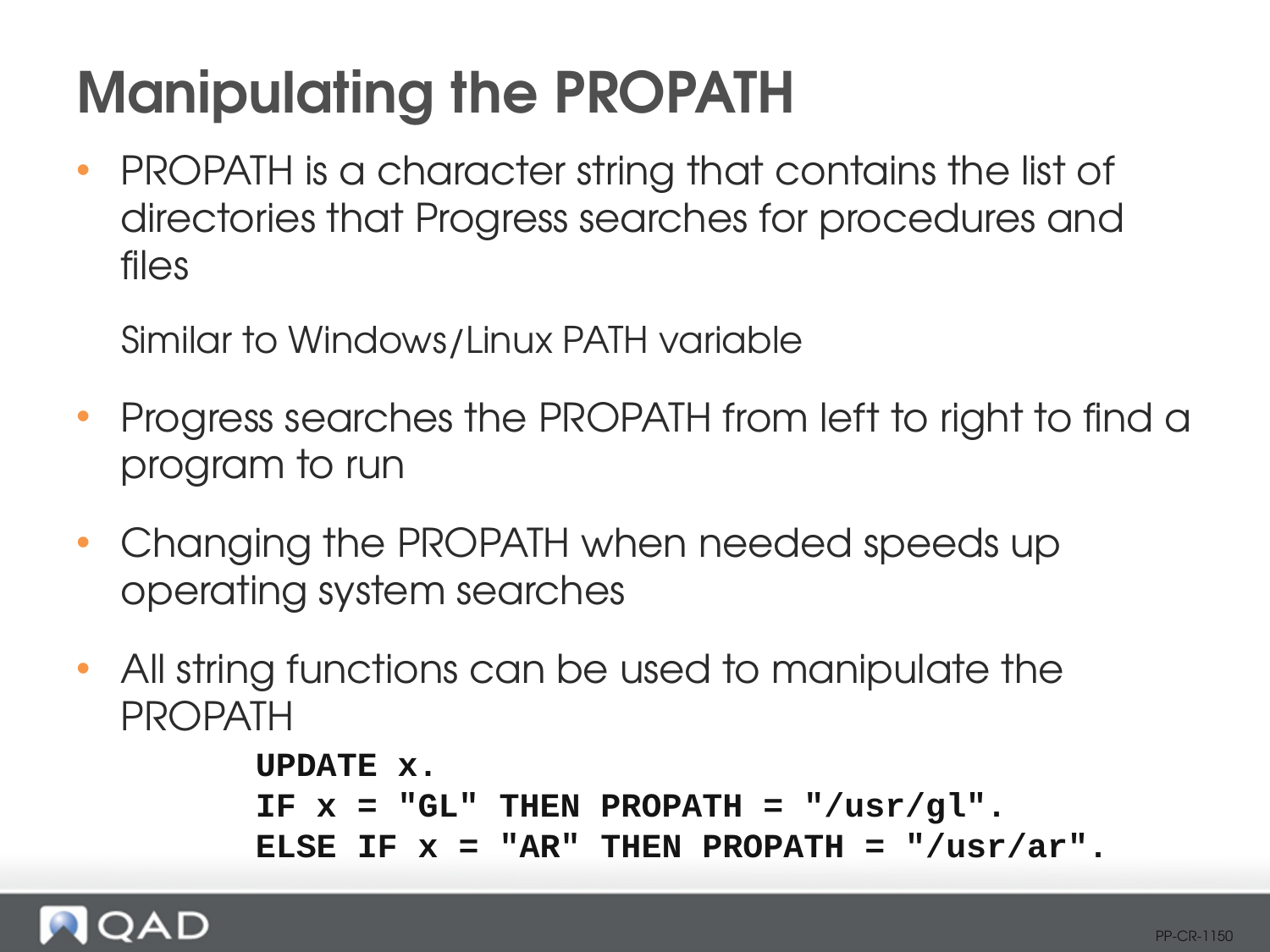

# Manipulating the PROPATH
PROPATH is a character string that contains the list of directories that Progress searches for procedures and files
Similar to Windows/Linux PATH variable
Progress searches the PROPATH from left to right to find a program to run
Changing the PROPATH when needed speeds up operating system searches
All string functions can be used to manipulate the PROPATH
UPDATE x.
IF x = "GL" THEN PROPATH = "/usr/gl".
ELSE IF x = "AR" THEN PROPATH = "/usr/ar".

PP-CR-1150